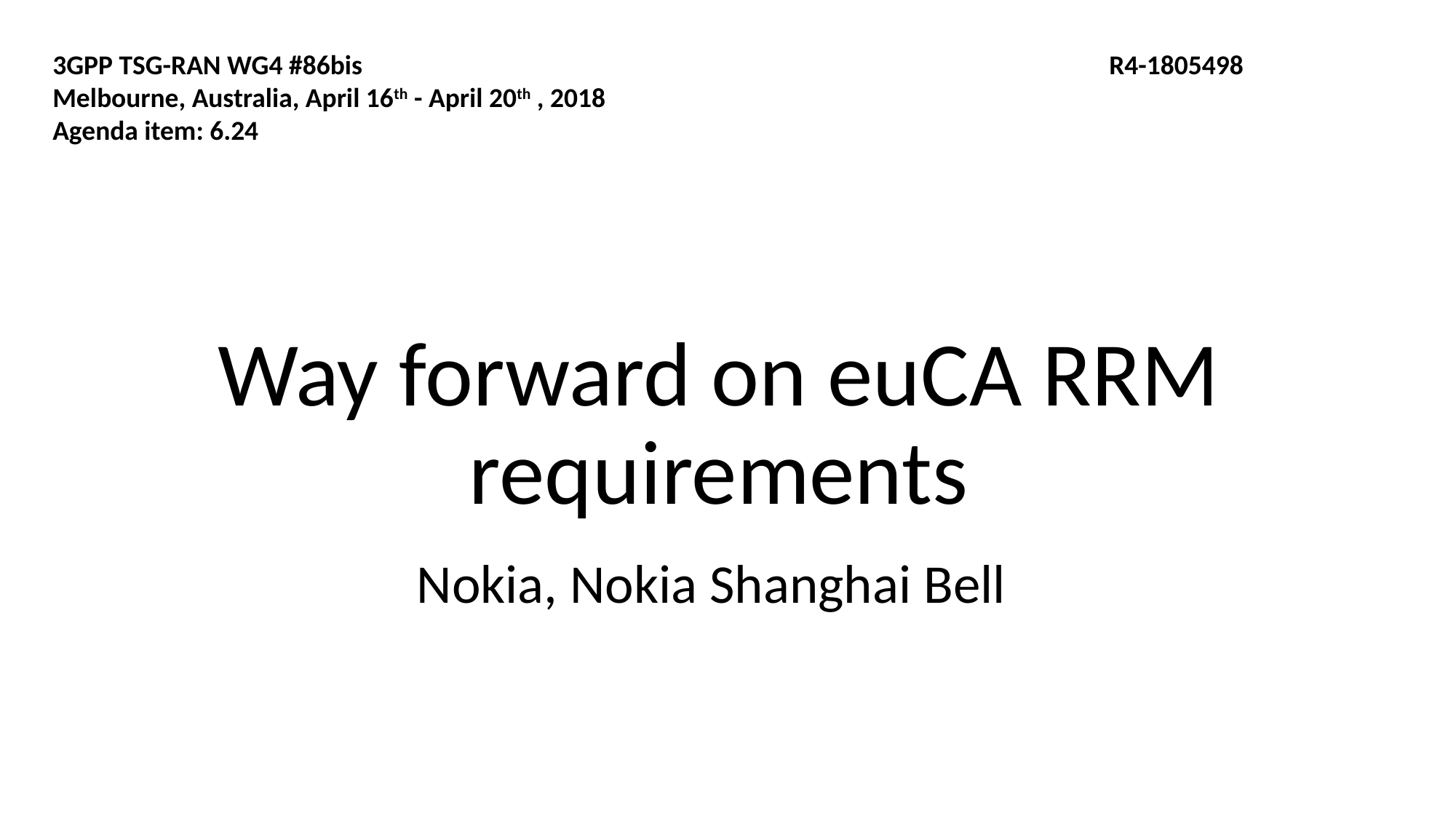

3GPP TSG-RAN WG4 #86bis							            R4-1805498
Melbourne, Australia, April 16th - April 20th , 2018
Agenda item: 6.24
# Way forward on euCA RRM requirements
Nokia, Nokia Shanghai Bell